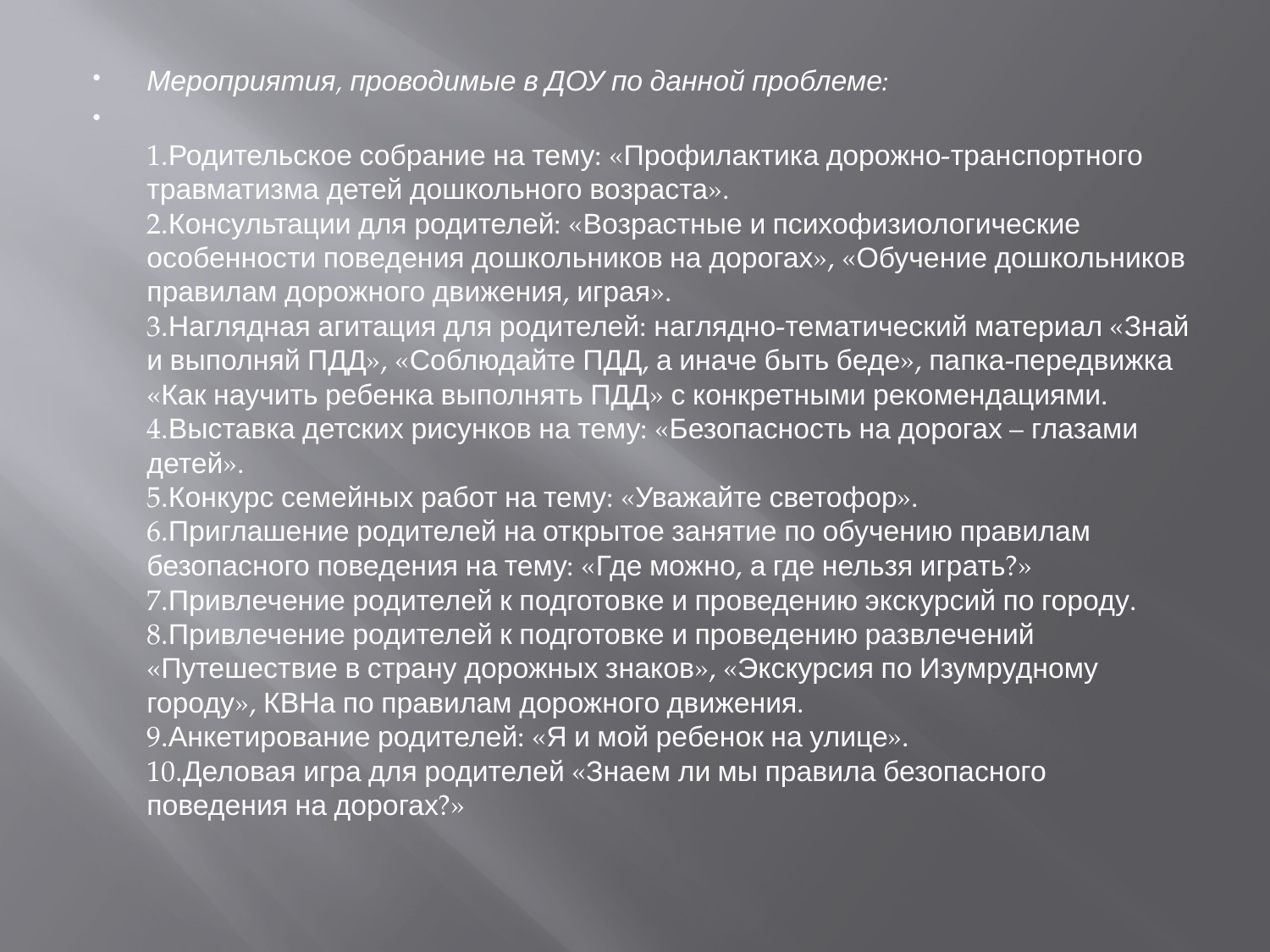

Мероприятия, проводимые в ДОУ по данной проблеме:
1.Родительское собрание на тему: «Профилактика дорожно-транспортного травматизма детей дошкольного возраста».
2.Консультации для родителей: «Возрастные и психофизиологические особенности поведения дошкольников на дорогах», «Обучение дошкольников правилам дорожного движения, играя». 
3.Наглядная агитация для родителей: наглядно-тематический материал «Знай и выполняй ПДД», «Соблюдайте ПДД, а иначе быть беде», папка-передвижка «Как научить ребенка выполнять ПДД» с конкретными рекомендациями. 
4.Выставка детских рисунков на тему: «Безопасность на дорогах – глазами детей». 
5.Конкурс семейных работ на тему: «Уважайте светофор». 
6.Приглашение родителей на открытое занятие по обучению правилам безопасного поведения на тему: «Где можно, а где нельзя играть?» 
7.Привлечение родителей к подготовке и проведению экскурсий по городу. 
8.Привлечение родителей к подготовке и проведению развлечений «Путешествие в страну дорожных знаков», «Экскурсия по Изумрудному городу», КВНа по правилам дорожного движения. 
9.Анкетирование родителей: «Я и мой ребенок на улице». 
10.Деловая игра для родителей «Знаем ли мы правила безопасного поведения на дорогах?»